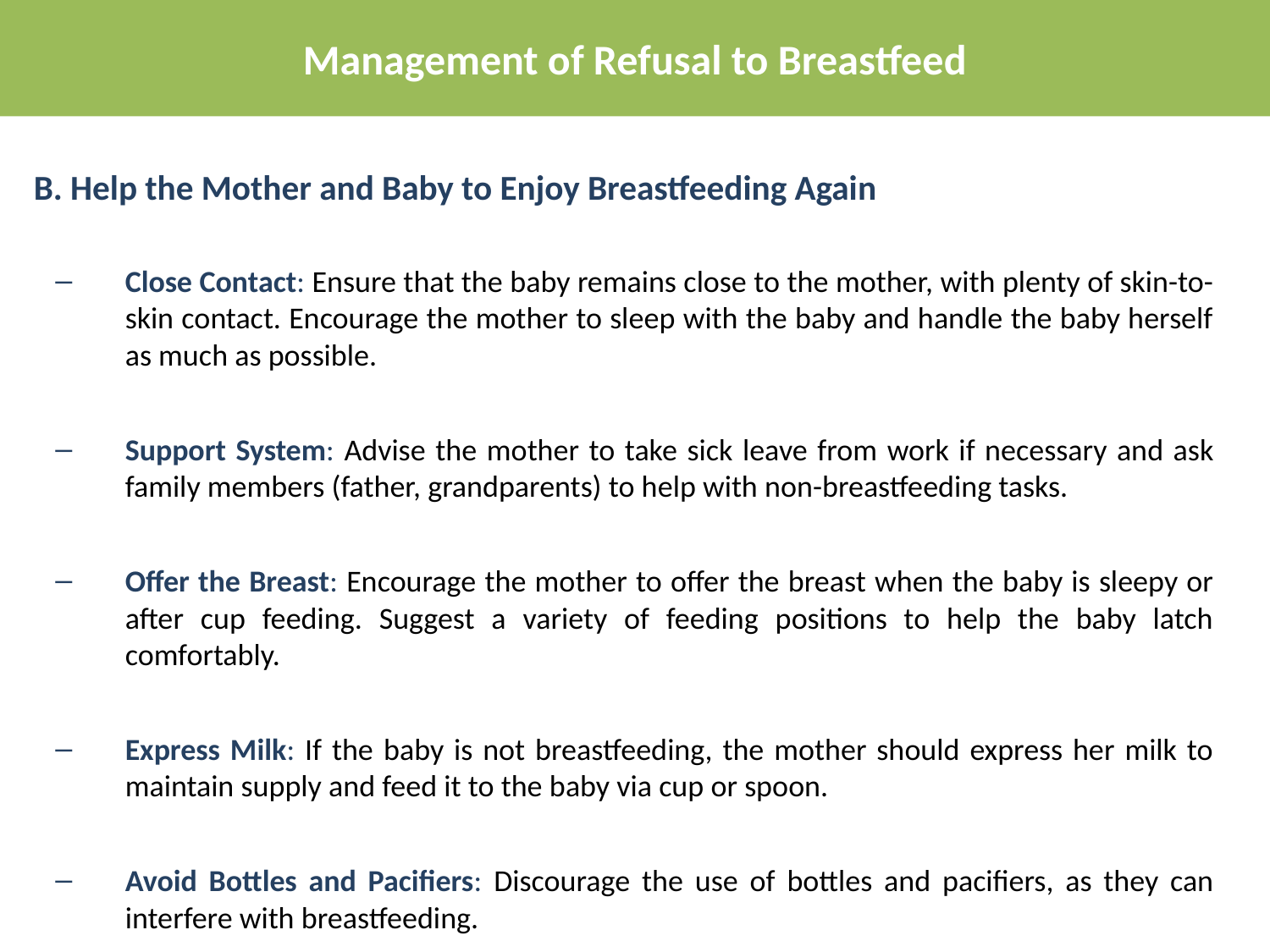

Management of Refusal to Breastfeed
B. Help the Mother and Baby to Enjoy Breastfeeding Again

Close Contact: Ensure that the baby remains close to the mother, with plenty of skin-to-skin contact. Encourage the mother to sleep with the baby and handle the baby herself as much as possible.

Support System: Advise the mother to take sick leave from work if necessary and ask family members (father, grandparents) to help with non-breastfeeding tasks.

Offer the Breast: Encourage the mother to offer the breast when the baby is sleepy or after cup feeding. Suggest a variety of feeding positions to help the baby latch comfortably.

Express Milk: If the baby is not breastfeeding, the mother should express her milk to maintain supply and feed it to the baby via cup or spoon.

Avoid Bottles and Pacifiers: Discourage the use of bottles and pacifiers, as they can interfere with breastfeeding.